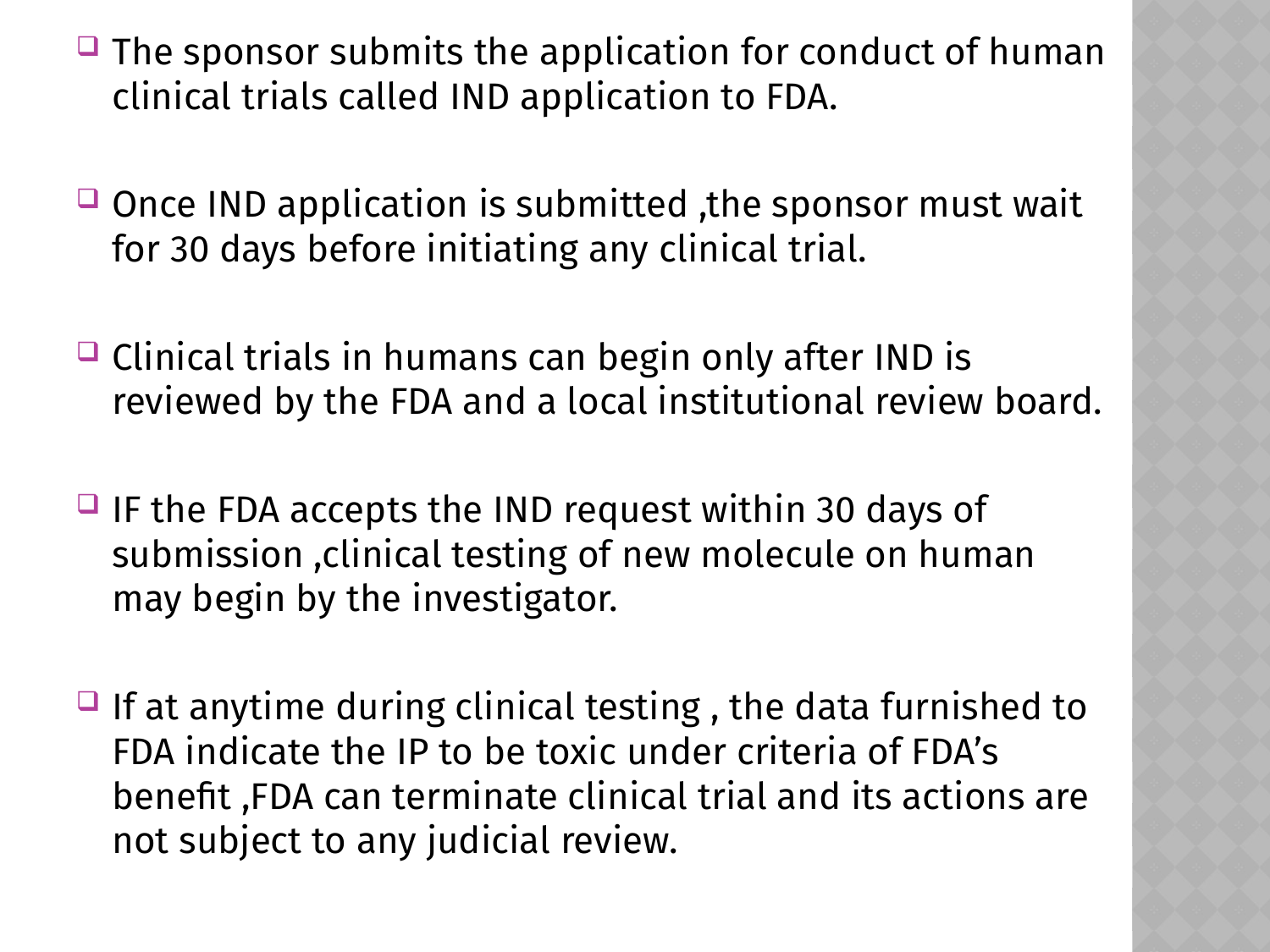

The sponsor submits the application for conduct of human clinical trials called IND application to FDA.

Once IND application is submitted ,the sponsor must wait for 30 days before initiating any clinical trial.

Clinical trials in humans can begin only after IND is reviewed by the FDA and a local institutional review board.

IF the FDA accepts the IND request within 30 days of submission ,clinical testing of new molecule on human may begin by the investigator.

If at anytime during clinical testing , the data furnished to FDA indicate the IP to be toxic under criteria of FDA’s benefit ,FDA can terminate clinical trial and its actions are not subject to any judicial review.